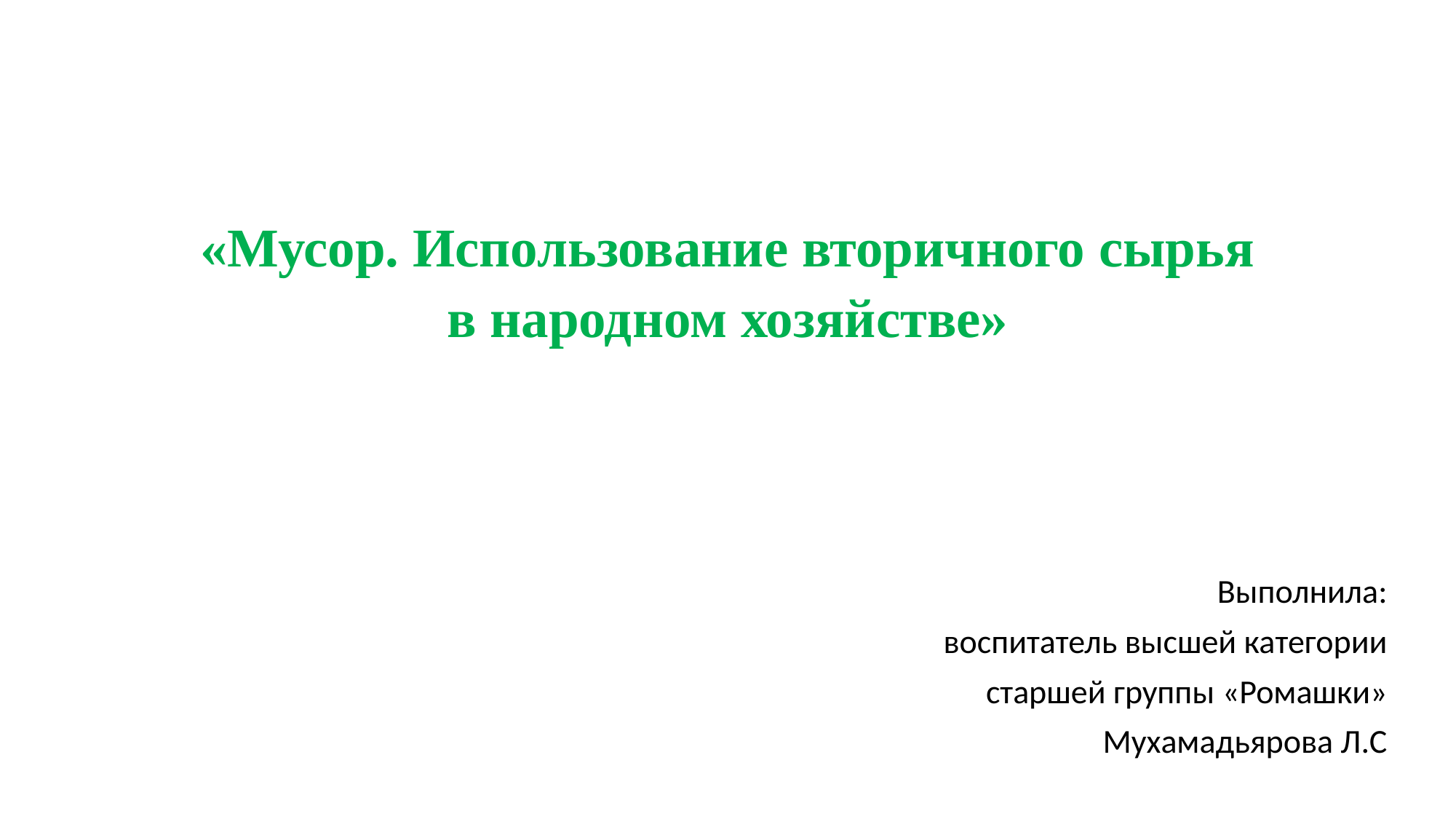

# «Мусор. Использование вторичного сырья в народном хозяйстве»
Выполнила:
воспитатель высшей категории
старшей группы «Ромашки»
Мухамадьярова Л.С